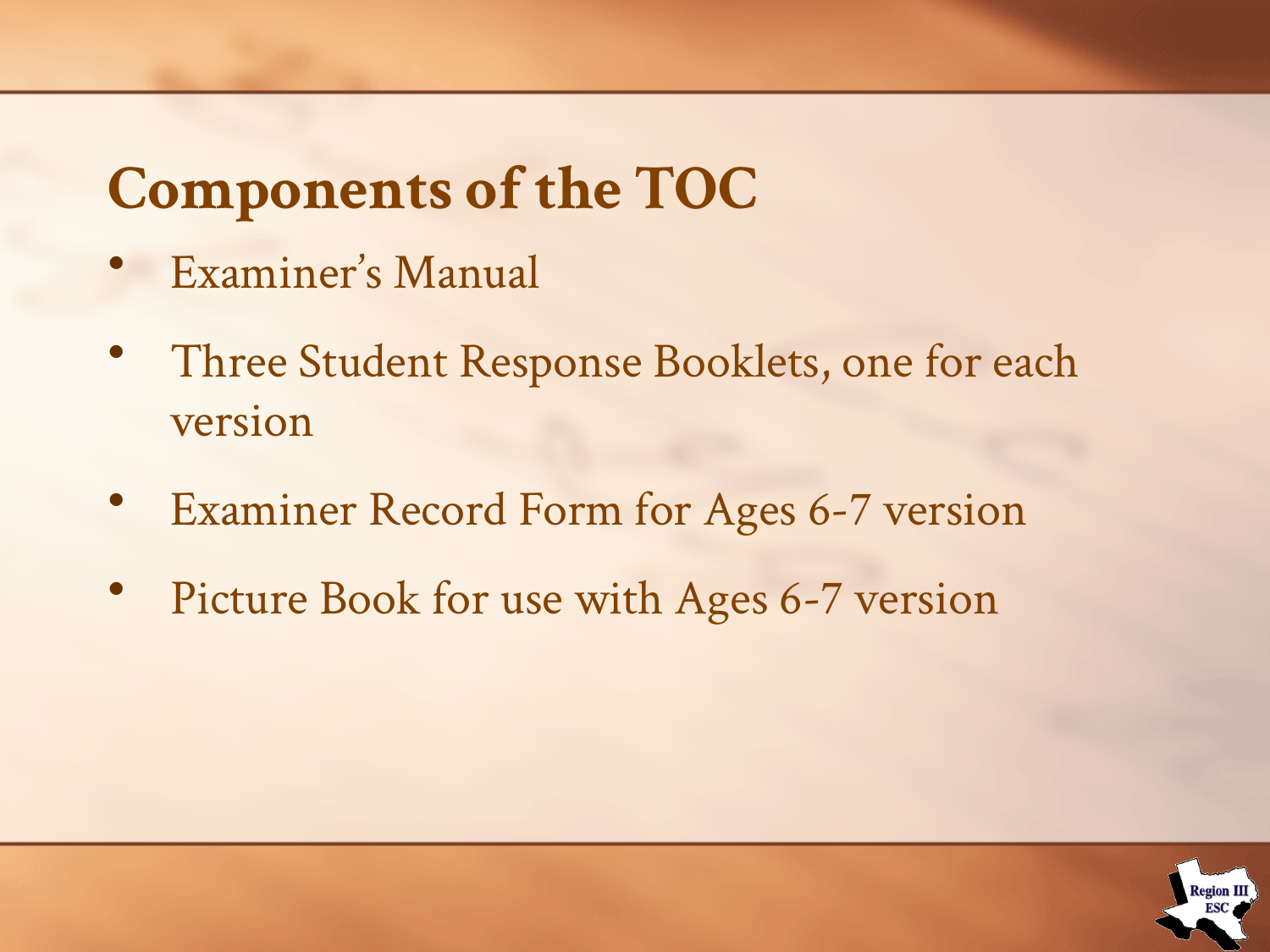

# Components of the TOC
Examiner’s Manual
Three Student Response Booklets, one for each version
Examiner Record Form for Ages 6-7 version
Picture Book for use with Ages 6-7 version